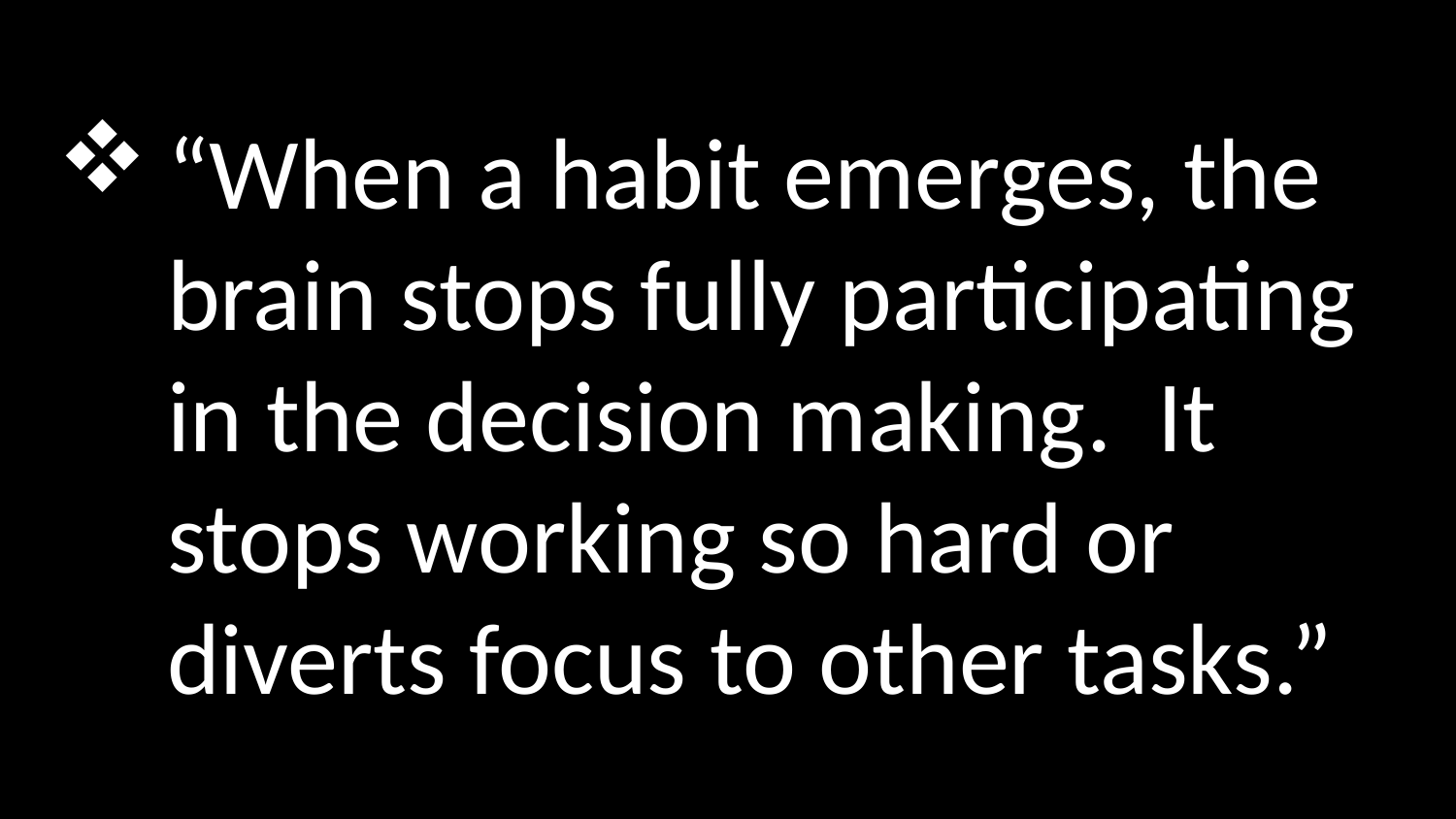

“When a habit emerges, the brain stops fully participating in the decision making.  It stops working so hard or diverts focus to other tasks.”